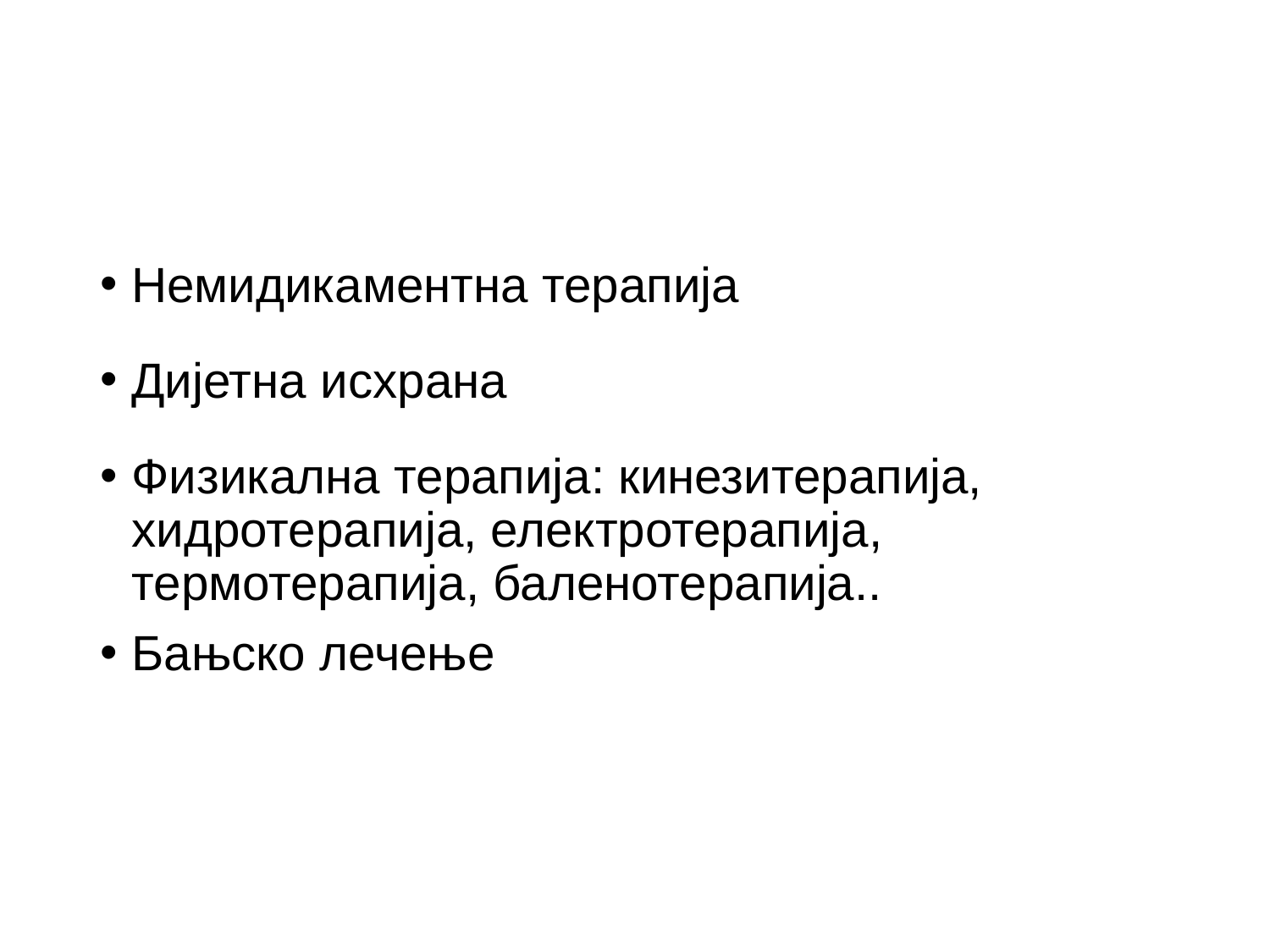

Немидикаментна терапија
Дијетна исхрана
Физикална терапија: кинезитерапија, хидротерапија, електротерапија, термотерапија, баленотерапија..
Бањско лечење